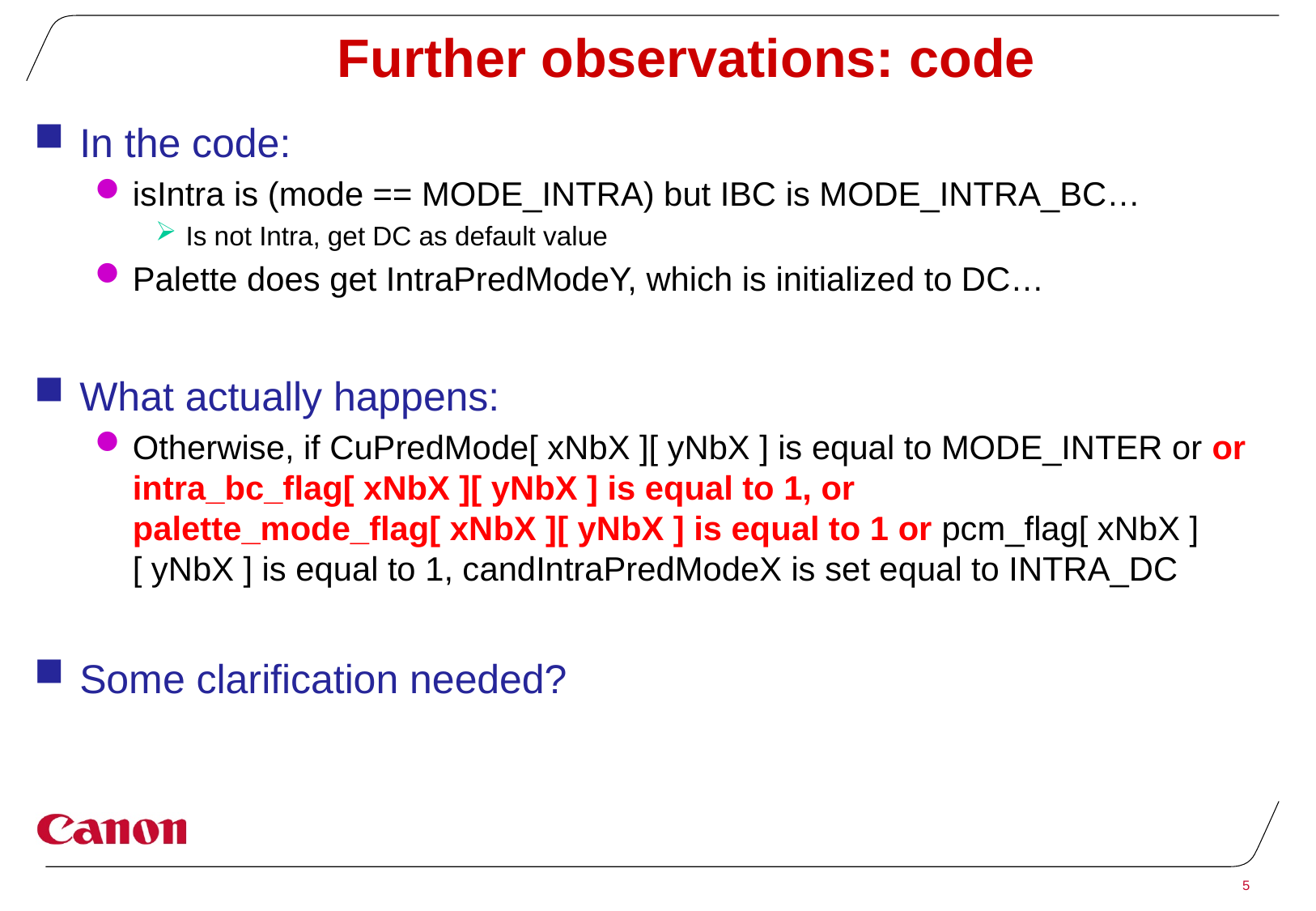

# Further observations: code
In the code:
isIntra is (mode == MODE_INTRA) but IBC is MODE_INTRA_BC…
Is not Intra, get DC as default value
Palette does get IntraPredModeY, which is initialized to DC…

What actually happens:
Otherwise, if CuPredMode[ xNbX ][ yNbX ] is equal to MODE_INTER or or intra_bc_flag[ xNbX ][ yNbX ] is equal to 1, or palette_mode_flag[ xNbX ][ yNbX ] is equal to 1 or pcm_flag[ xNbX ][ yNbX ] is equal to 1, candIntraPredModeX is set equal to INTRA_DC

Some clarification needed?
5